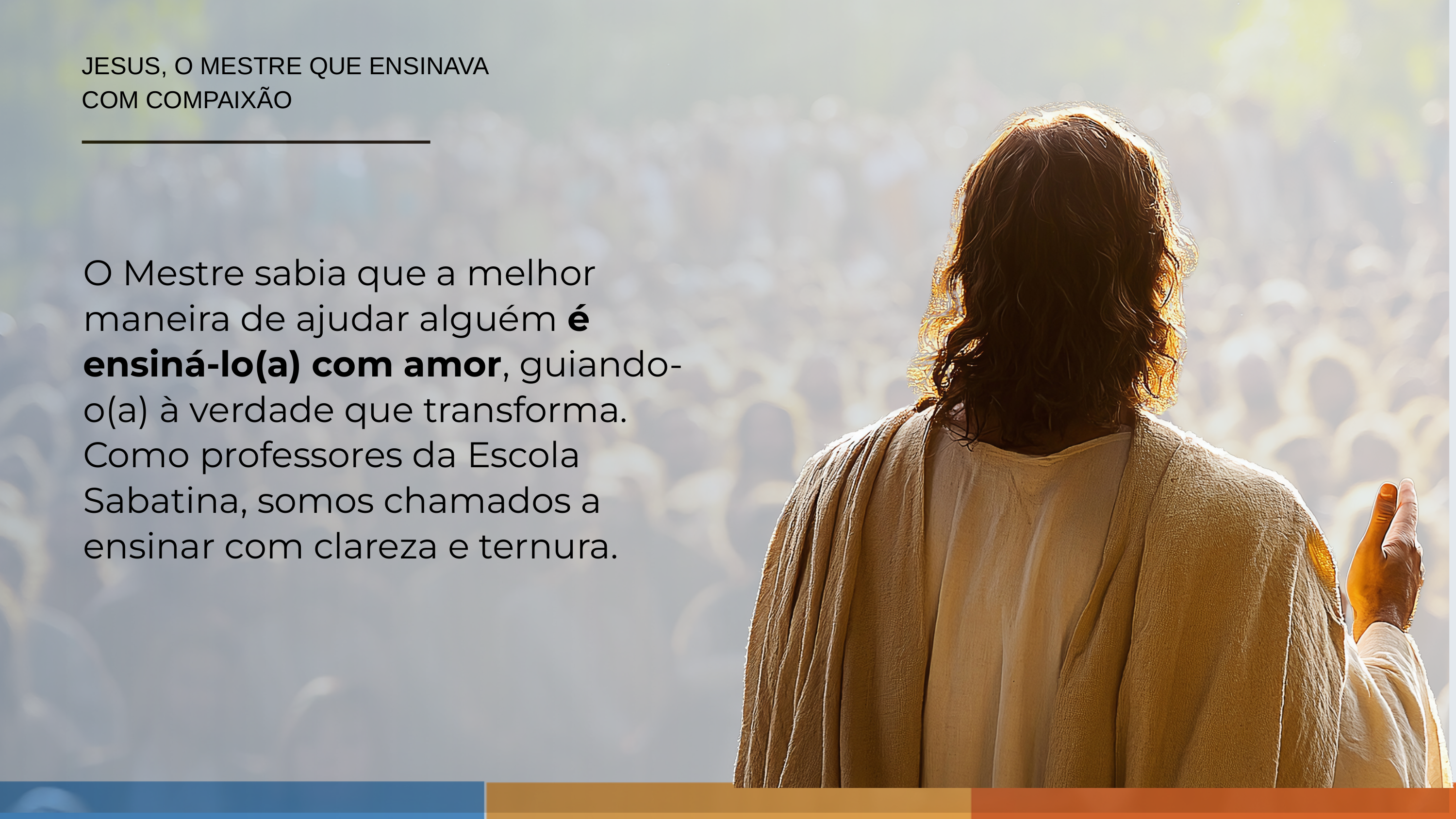

JESUS, O MESTRE QUE ENSINAVA
COM COMPAIXÃO

O Mestre sabia que a melhor maneira de ajudar alguém é ensiná-lo(a) com amor, guiando- o(a) à verdade que transforma. Como professores da Escola Sabatina, somos chamados a ensinar com clareza e ternura.